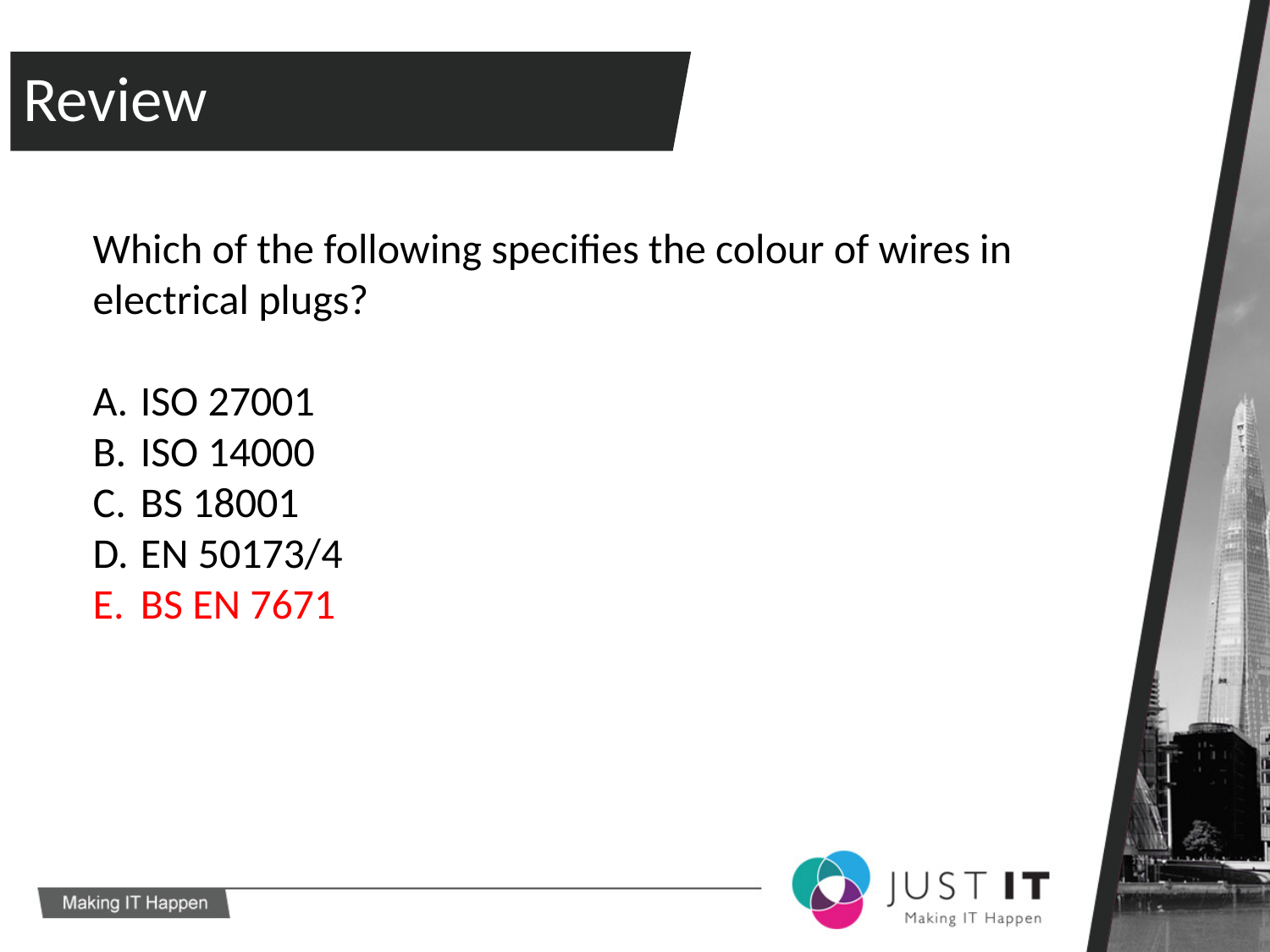

# Review

Which of the following specifies the colour of wires in electrical plugs?

ISO 27001
ISO 14000
BS 18001
EN 50173/4
BS EN 7671